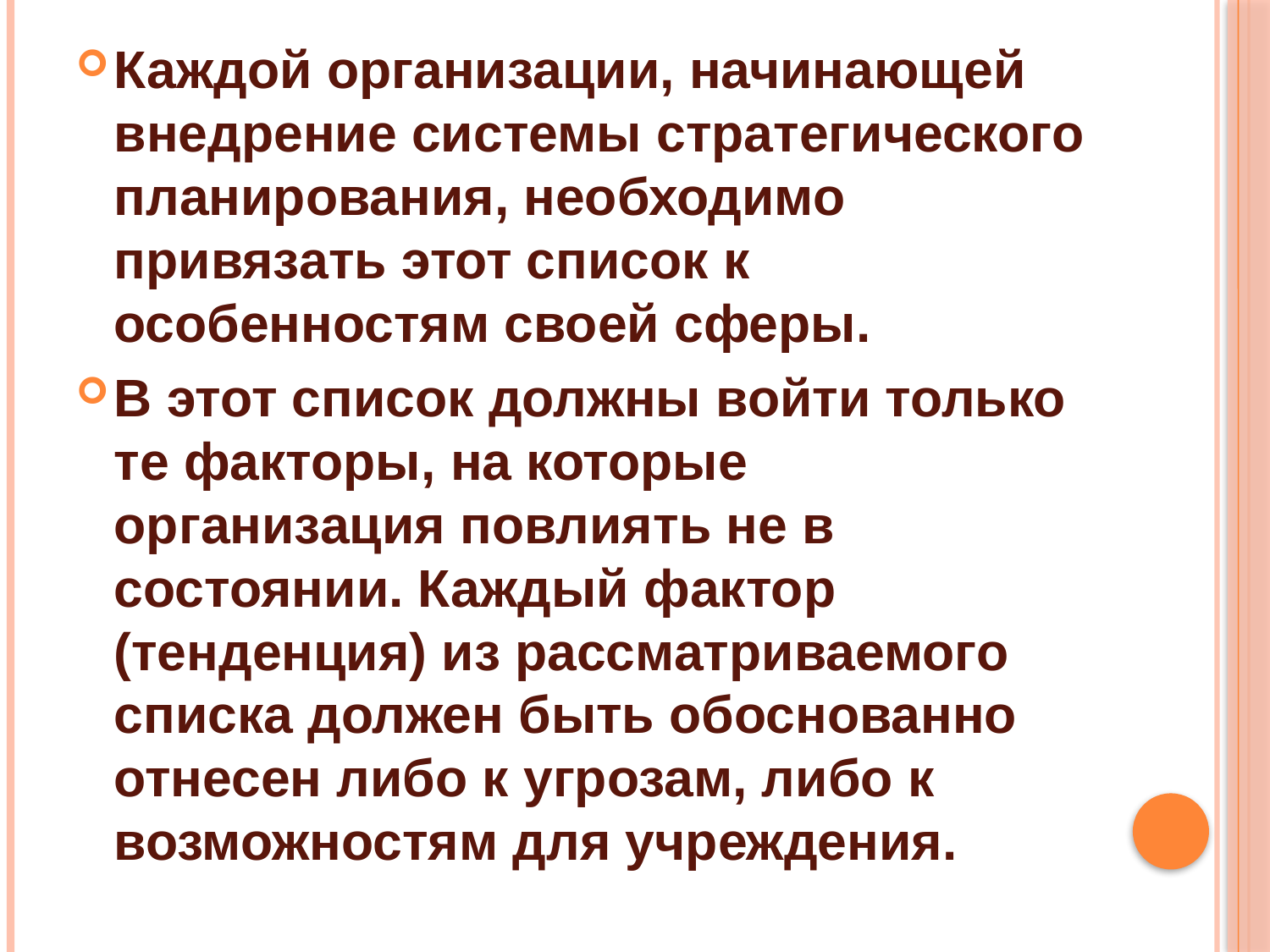

Каждой организации, начинающей внедрение системы стратегического планирования, необходимо привязать этот список к особенностям своей сферы.
В этот список должны войти только те факторы, на которые организация повлиять не в состоянии. Каждый фактор (тенденция) из рассматриваемого списка должен быть обоснованно отнесен либо к угрозам, либо к возможностям для учреждения.
#